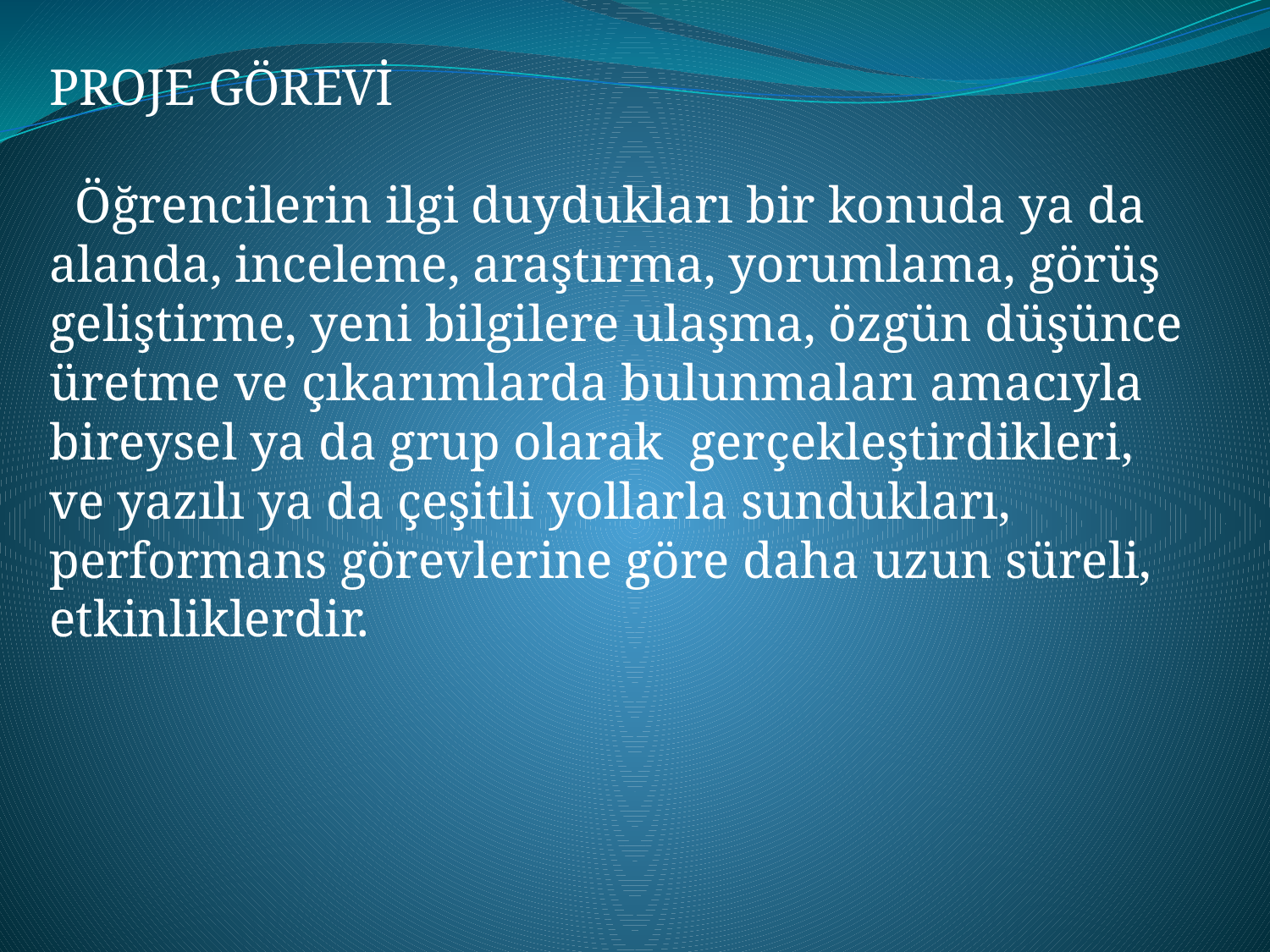

PROJE GÖREVİ
  Öğrencilerin ilgi duydukları bir konuda ya da alanda, inceleme, araştırma, yorumlama, görüş geliştirme, yeni bilgilere ulaşma, özgün düşünce üretme ve çıkarımlarda bulunmaları amacıyla bireysel ya da grup olarak  gerçekleştirdikleri, ve yazılı ya da çeşitli yollarla sundukları, performans görevlerine göre daha uzun süreli, etkinliklerdir.